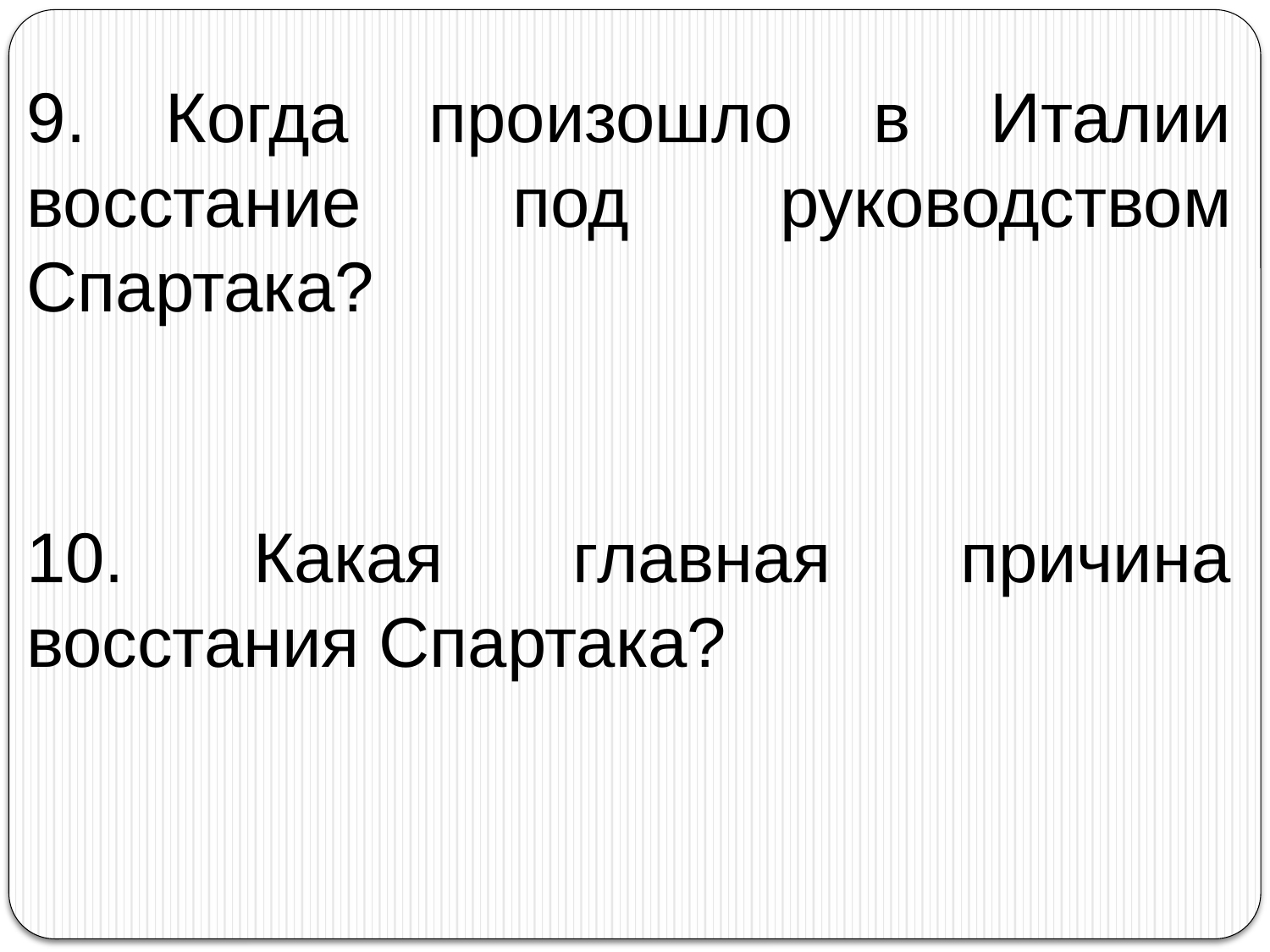

9. Когда произошло в Италии восстание под руководством Спартака?
10. Какая главная причина восстания Спартака?